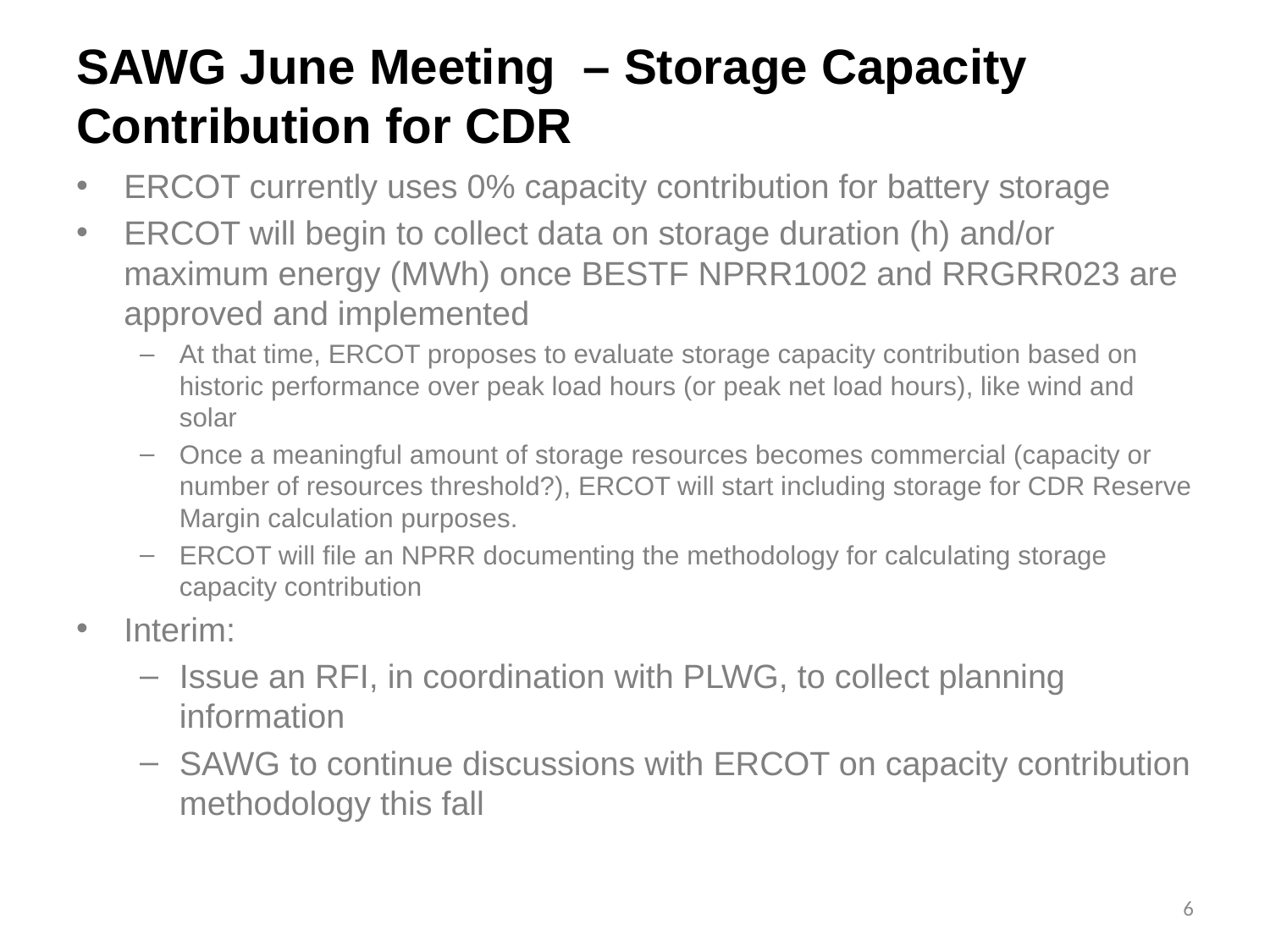

# SAWG June Meeting  – Storage Capacity Contribution for CDR
ERCOT currently uses 0% capacity contribution for battery storage
ERCOT will begin to collect data on storage duration (h) and/or maximum energy (MWh) once BESTF NPRR1002 and RRGRR023 are approved and implemented
At that time, ERCOT proposes to evaluate storage capacity contribution based on historic performance over peak load hours (or peak net load hours), like wind and solar
Once a meaningful amount of storage resources becomes commercial (capacity or number of resources threshold?), ERCOT will start including storage for CDR Reserve Margin calculation purposes.
ERCOT will file an NPRR documenting the methodology for calculating storage capacity contribution
Interim:
Issue an RFI, in coordination with PLWG, to collect planning information
SAWG to continue discussions with ERCOT on capacity contribution methodology this fall

6